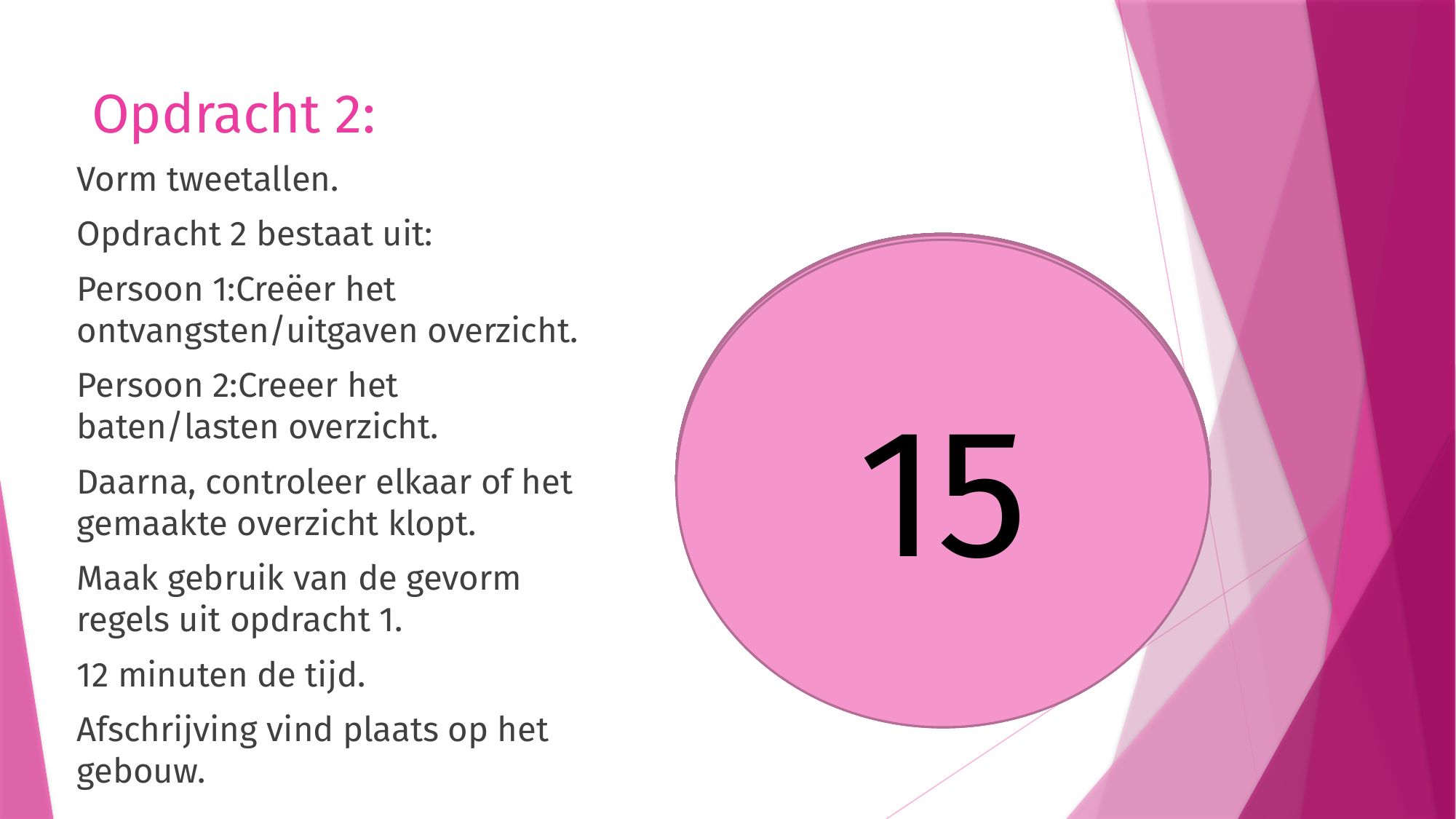

# Opdracht 2:
Vorm tweetallen.
Opdracht 2 bestaat uit:
Persoon 1:Creëer het ontvangsten/uitgaven overzicht.
Persoon 2:Creeer het baten/lasten overzicht.
Daarna, controleer elkaar of het gemaakte overzicht klopt.
Maak gebruik van de gevorm regels uit opdracht 1.
12 minuten de tijd.
Afschrijving vind plaats op het gebouw.
10
9
8
5
6
7
4
3
1
2
14
13
11
15
12